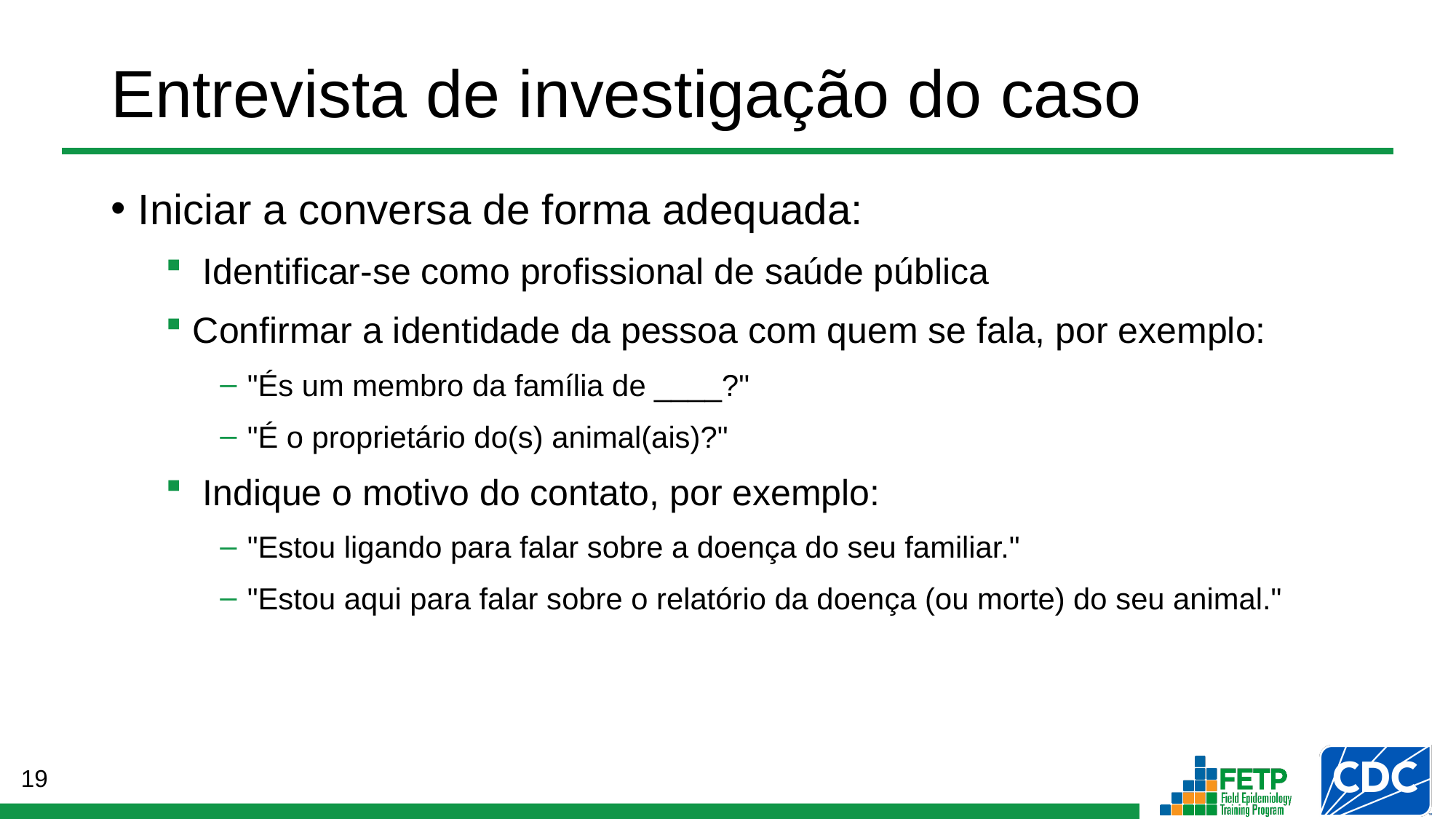

# Entrevista de investigação do caso
Iniciar a conversa de forma adequada:
 Identificar-se como profissional de saúde pública
Confirmar a identidade da pessoa com quem se fala, por exemplo:
"És um membro da família de ____?"
"É o proprietário do(s) animal(ais)?"
 Indique o motivo do contato, por exemplo:
"Estou ligando para falar sobre a doença do seu familiar."
"Estou aqui para falar sobre o relatório da doença (ou morte) do seu animal."